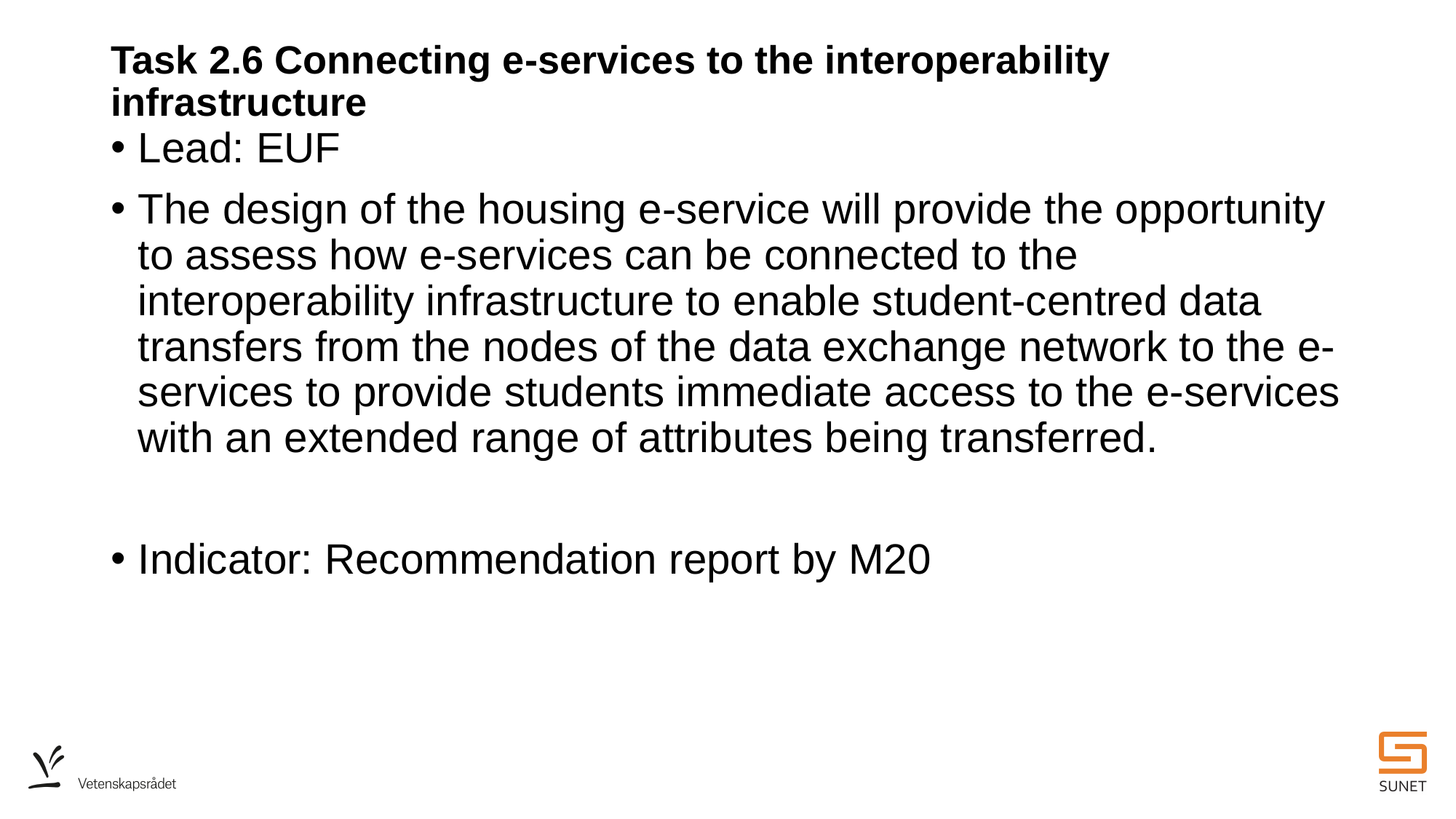

# Task 2.6 Connecting e-services to the interoperability infrastructure
Lead: EUF
The design of the housing e-service will provide the opportunity to assess how e-services can be connected to the interoperability infrastructure to enable student-centred data transfers from the nodes of the data exchange network to the e-services to provide students immediate access to the e-services with an extended range of attributes being transferred.

Indicator: Recommendation report by M20